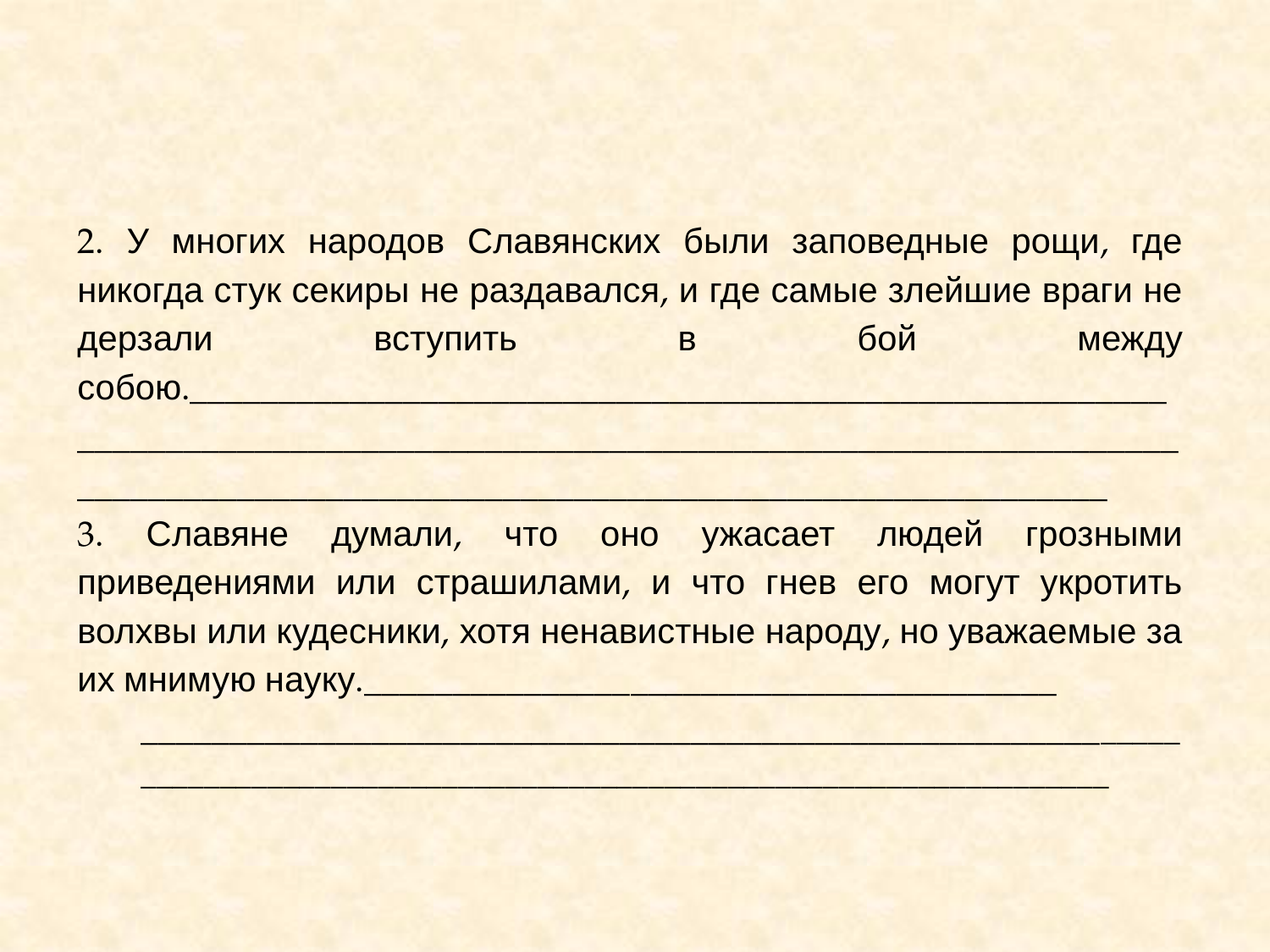

2. У многих народов Славянских были заповедные рощи, где никогда стук секиры не раздавался, и где самые злейшие враги не дерзали вступить в бой между собою._______________________________________________________________________________________________________________________________________________________________________________
3. Славяне думали, что оно ужасает людей грозными приведениями или страшилами, и что гнев его могут укротить волхвы или кудесники, хотя ненавистные народу, но уважаемые за их мнимую науку._______________________________________
________________________________________________________________________________________________________________________